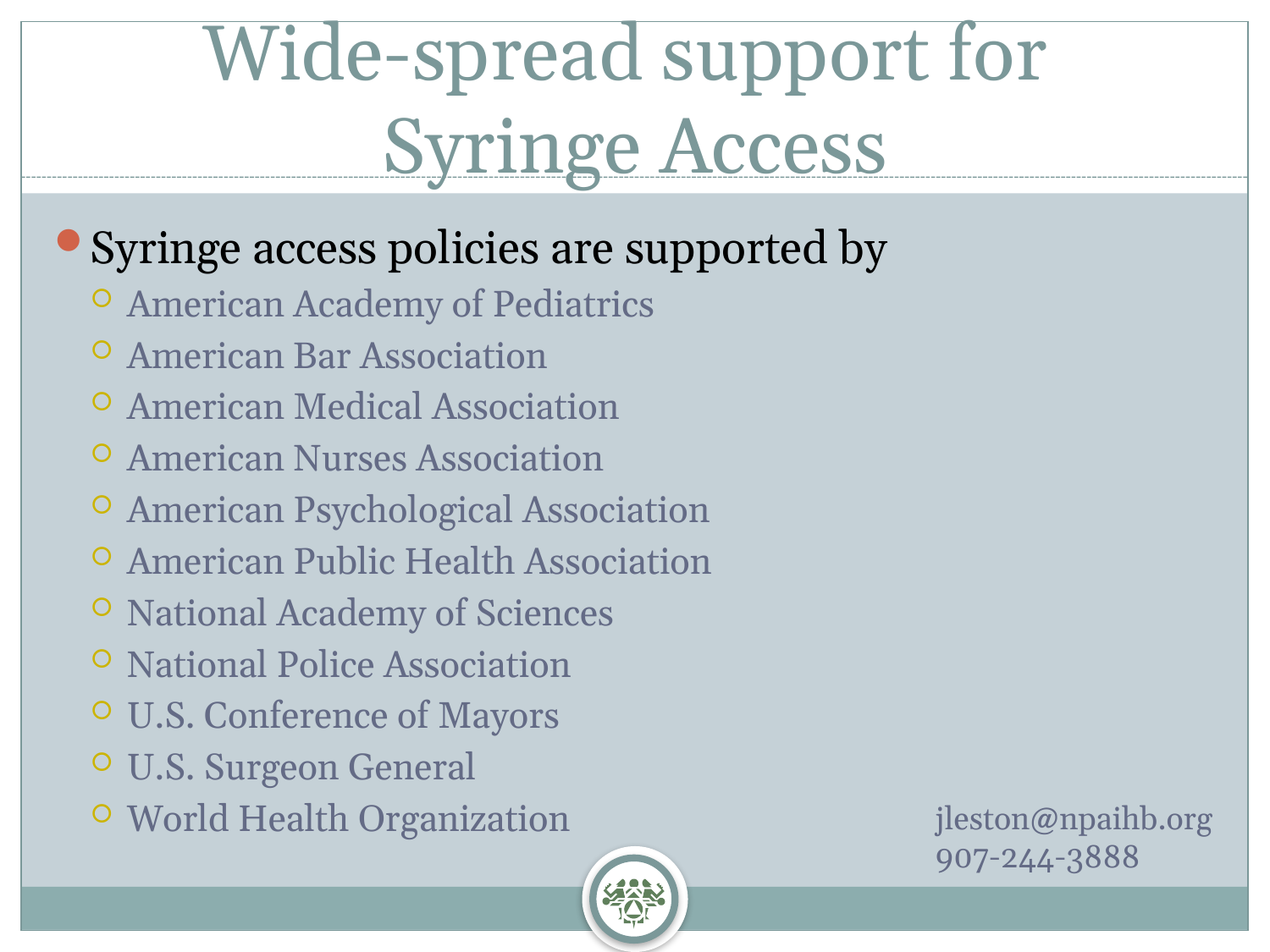

# Wide-spread support for Syringe Access
Syringe access policies are supported by
American Academy of Pediatrics
American Bar Association
American Medical Association
American Nurses Association
American Psychological Association
American Public Health Association
National Academy of Sciences
National Police Association
U.S. Conference of Mayors
U.S. Surgeon General
World Health Organization
jleston@npaihb.org
907-244-3888